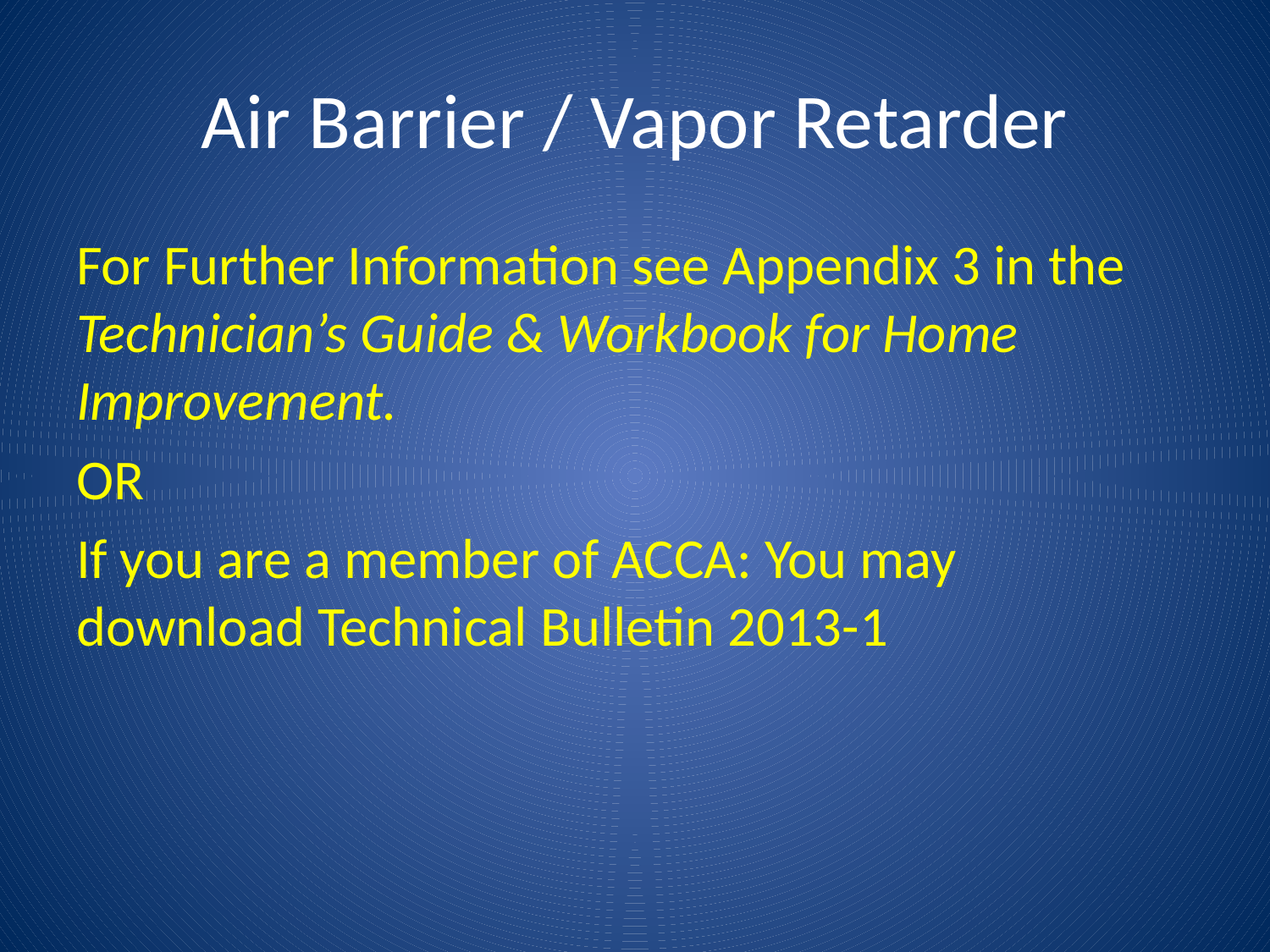

# Air Barrier / Vapor Retarder
For Further Information see Appendix 3 in the Technician’s Guide & Workbook for Home Improvement.
OR
If you are a member of ACCA: You may download Technical Bulletin 2013-1